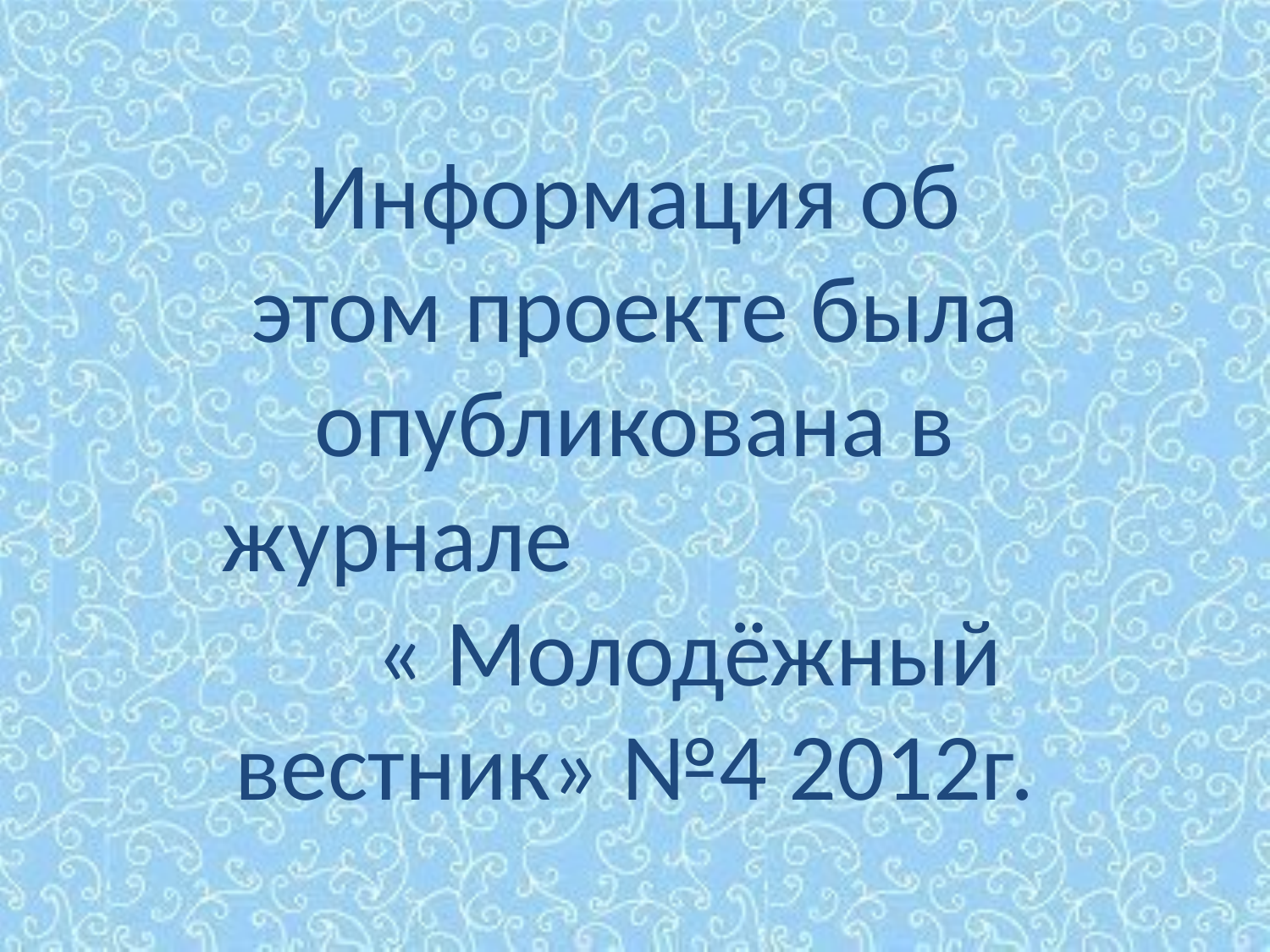

# Информация об этом проекте была опубликована в журнале                            « Молодёжный вестник» №4 2012г.